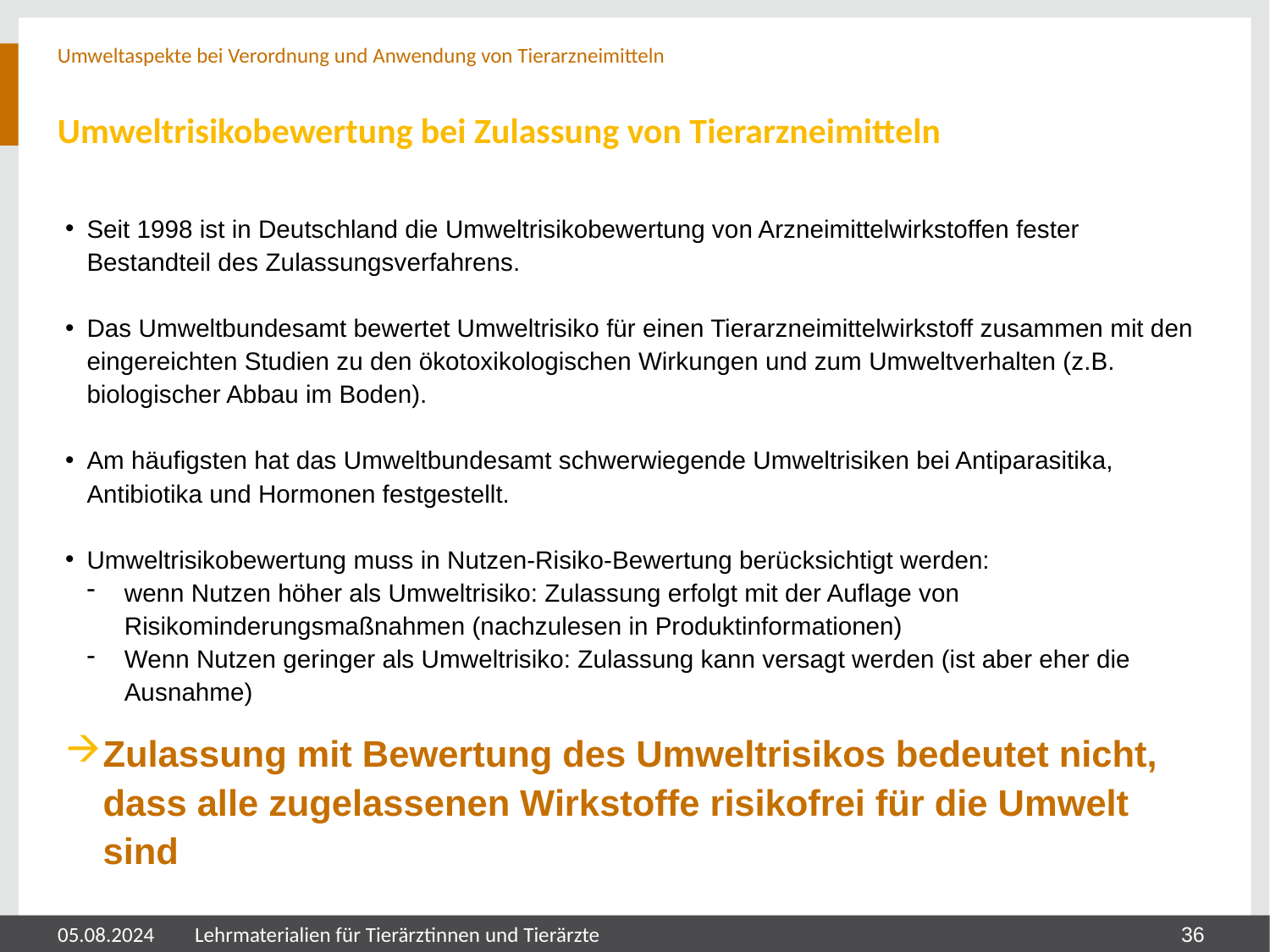

Umweltaspekte bei Verordnung und Anwendung von Tierarzneimitteln
# Umweltrisikobewertung bei Zulassung von Tierarzneimitteln
Seit 1998 ist in Deutschland die Umweltrisikobewertung von Arzneimittelwirkstoffen fester Bestandteil des Zulassungsverfahrens.

Das Umweltbundesamt bewertet Umweltrisiko für einen Tierarzneimittelwirkstoff zusammen mit den eingereichten Studien zu den ökotoxikologischen Wirkungen und zum Umweltverhalten (z.B. biologischer Abbau im Boden).

Am häufigsten hat das Umweltbundesamt schwerwiegende Umweltrisiken bei Antiparasitika, Antibiotika und Hormonen festgestellt.

Umweltrisikobewertung muss in Nutzen-Risiko-Bewertung berücksichtigt werden:
wenn Nutzen höher als Umweltrisiko: Zulassung erfolgt mit der Auflage von Risikominderungsmaßnahmen (nachzulesen in Produktinformationen)
Wenn Nutzen geringer als Umweltrisiko: Zulassung kann versagt werden (ist aber eher die Ausnahme)
Zulassung mit Bewertung des Umweltrisikos bedeutet nicht, dass alle zugelassenen Wirkstoffe risikofrei für die Umwelt sind

05.08.2024
Lehrmaterialien für Tierärztinnen und Tierärzte
36